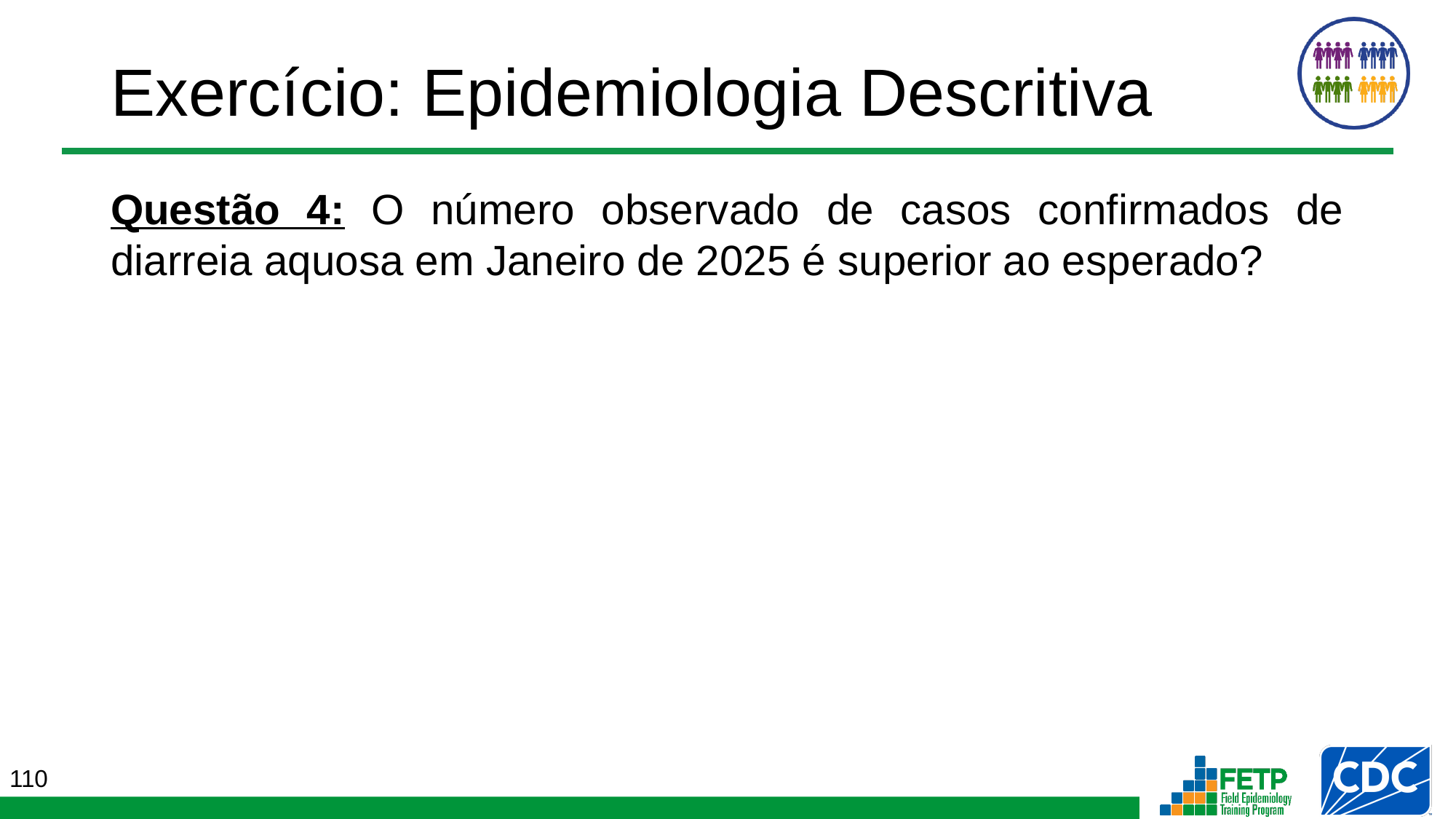

# Exercício: Epidemiologia Descritiva

Questão 4: O número observado de casos confirmados de diarreia aquosa em Janeiro de 2025 é superior ao esperado?